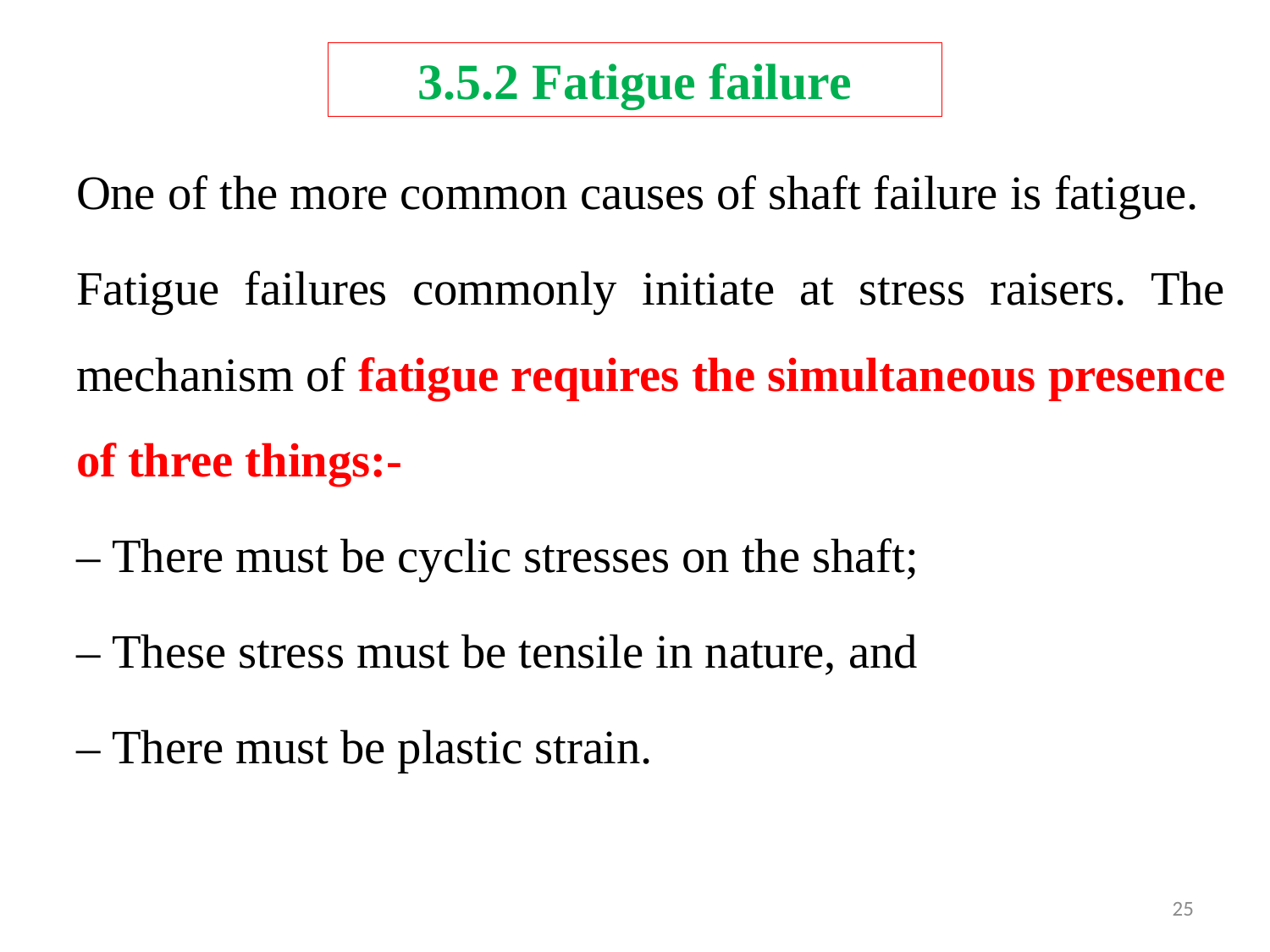

# 3.5.2 Fatigue failure
One of the more common causes of shaft failure is fatigue.
Fatigue failures commonly initiate at stress raisers. The mechanism of fatigue requires the simultaneous presence of three things:-
– There must be cyclic stresses on the shaft;
– These stress must be tensile in nature, and
– There must be plastic strain.
25